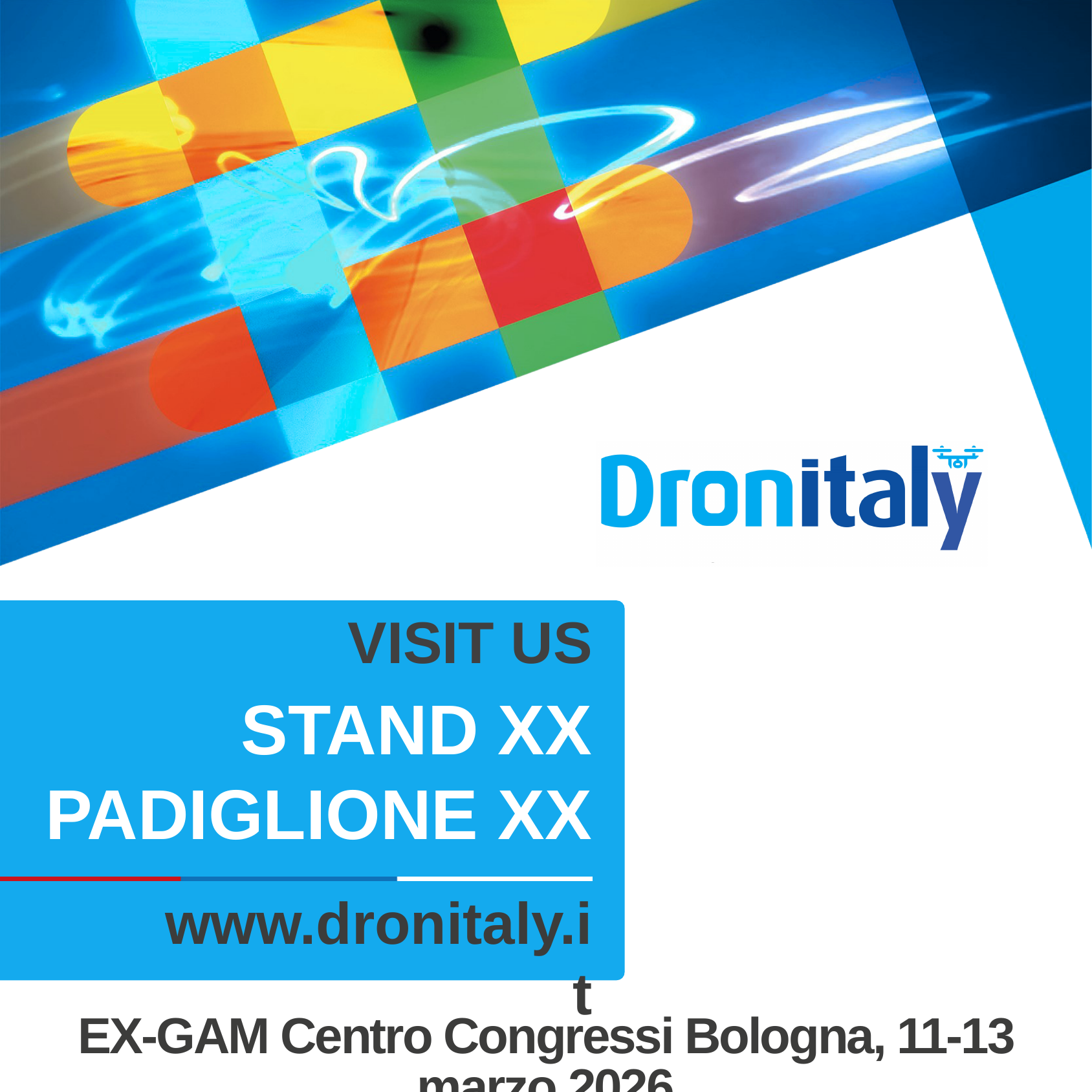

VISIT US
STAND XX
PADIGLIONE XX

www.dronitaly.it
EX-GAM Centro Congressi Bologna, 11-13 marzo 2026